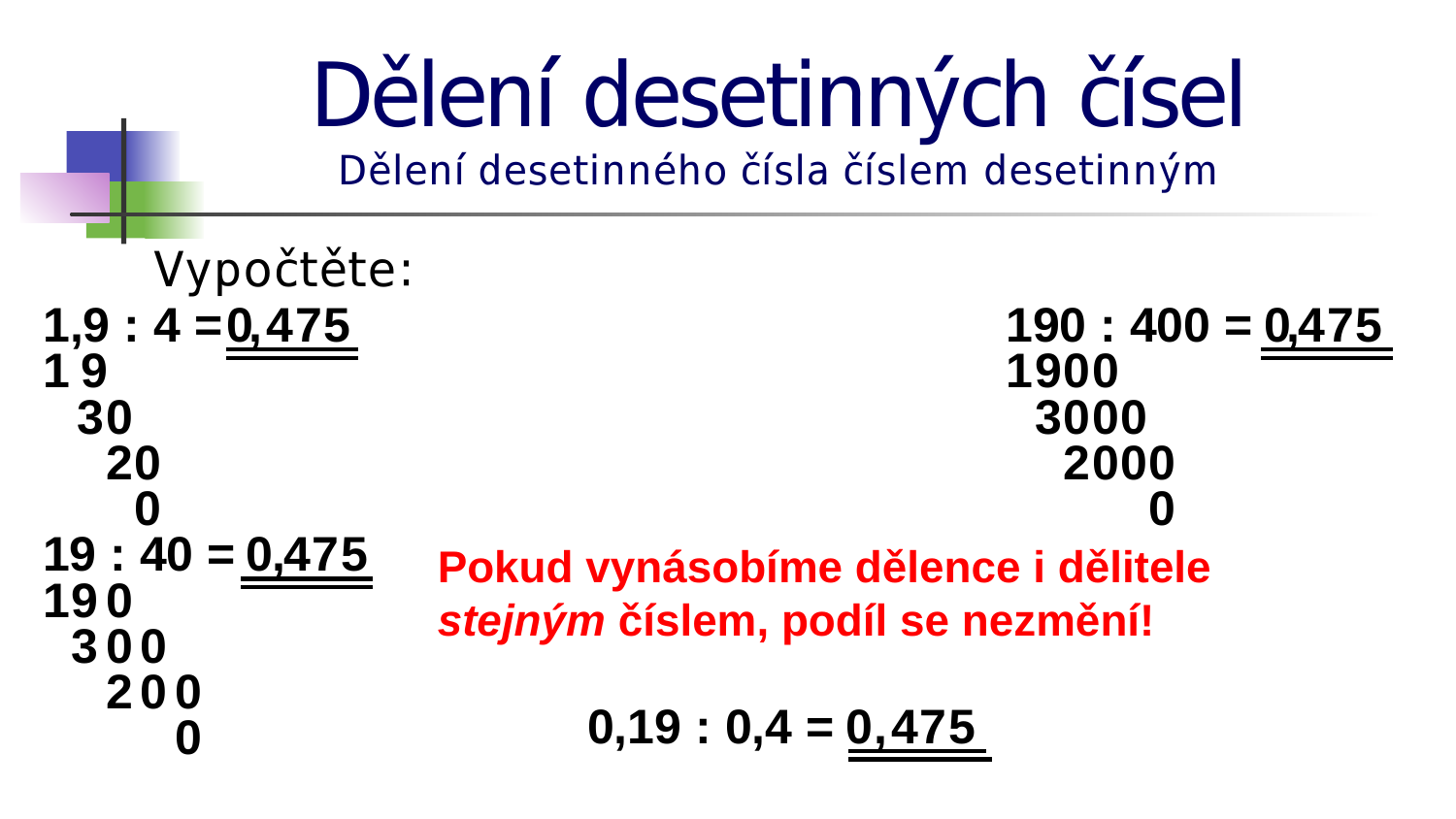

# Dělení desetinných čísel Dělení desetinného čísla číslem desetinným
Vypočtěte:
1,9 : 4 =
0
,
4
7
5
190 : 400 =
0
,
4
7
5
1
9
1
9
0
0
3
0
3
0
0
0
0
2
0
2
0
0
0
0
19 : 40 =
0
,
4
7
5
Pokud vynásobíme dělence i dělitele stejným číslem, podíl se nezmění!
1
0
9
3
0
0
2
0
0
0,19 : 0,4 =
0
,
4
7
5
0